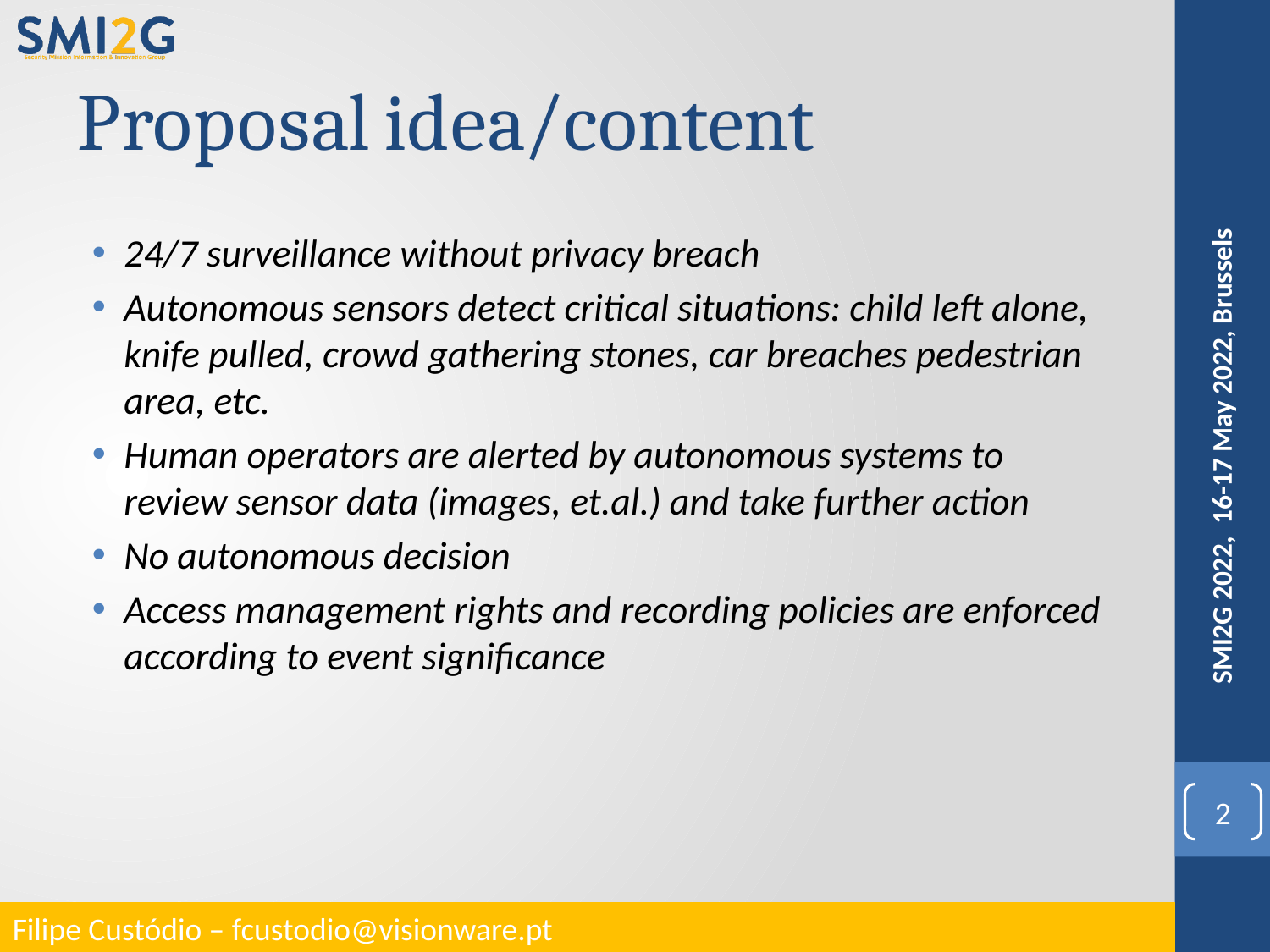

# Proposal idea/content
24/7 surveillance without privacy breach
Autonomous sensors detect critical situations: child left alone, knife pulled, crowd gathering stones, car breaches pedestrian area, etc.
Human operators are alerted by autonomous systems to review sensor data (images, et.al.) and take further action
No autonomous decision
Access management rights and recording policies are enforced according to event significance
SMI2G 2022,  16-17 May 2022, Brussels
2
Filipe Custódio – fcustodio@visionware.pt